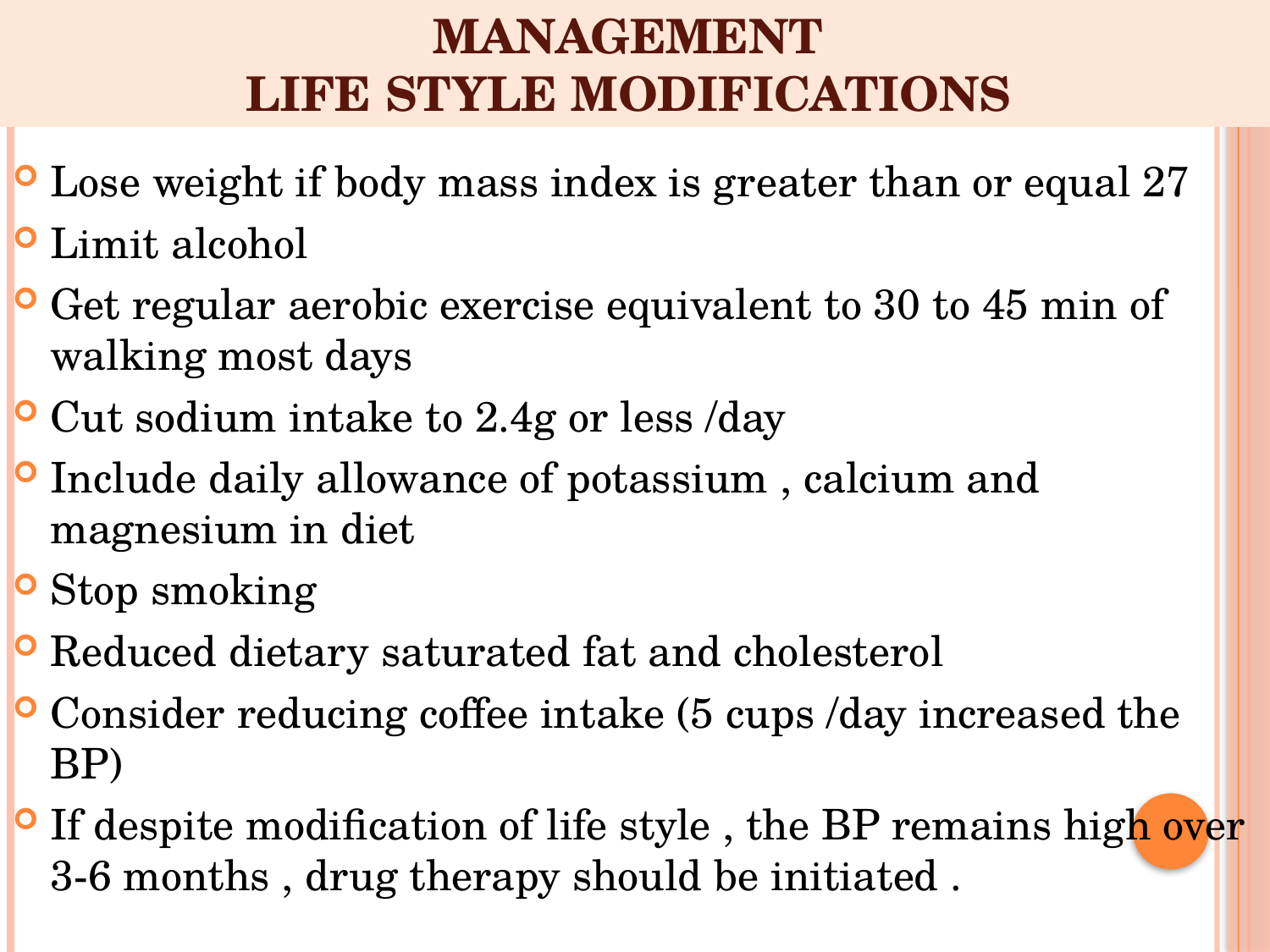

# Management life style modifications
Lose weight if body mass index is greater than or equal 27
Limit alcohol
Get regular aerobic exercise equivalent to 30 to 45 min of walking most days
Cut sodium intake to 2.4g or less /day
Include daily allowance of potassium , calcium and magnesium in diet
Stop smoking
Reduced dietary saturated fat and cholesterol
Consider reducing coffee intake (5 cups /day increased the BP)
If despite modification of life style , the BP remains high over 3-6 months , drug therapy should be initiated .